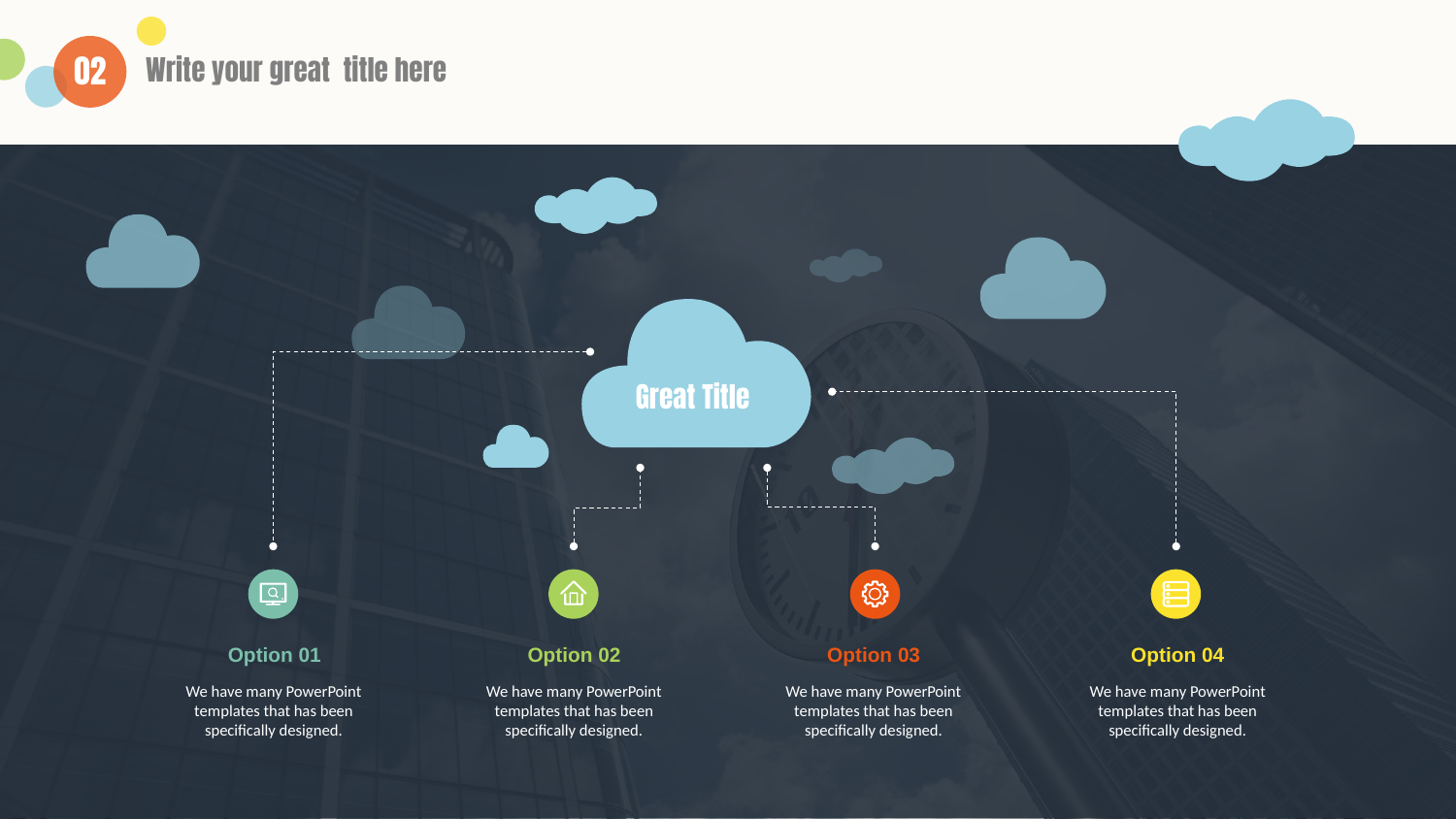

02
Write your great  title here

Great Title

Option 01
Option 02
Option 03
Option 04
We have many PowerPoint templates that has been specifically designed.
We have many PowerPoint templates that has been specifically designed.
We have many PowerPoint templates that has been specifically designed.
We have many PowerPoint templates that has been specifically designed.